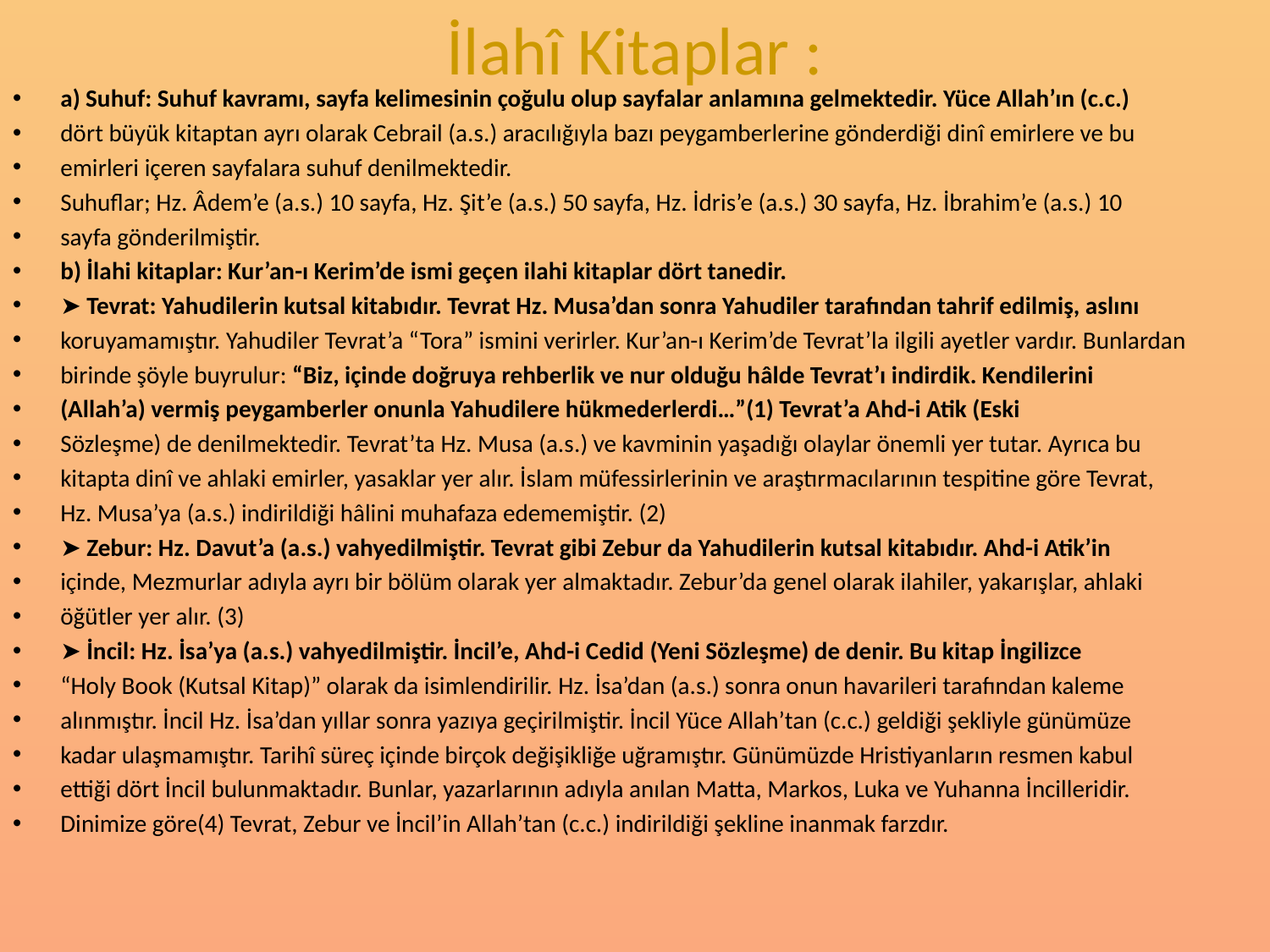

# İlahî Kitaplar :
a) Suhuf: Suhuf kavramı, sayfa kelimesinin çoğulu olup sayfalar anlamına gelmektedir. Yüce Allah’ın (c.c.)
dört büyük kitaptan ayrı olarak Cebrail (a.s.) aracılığıyla bazı peygamberlerine gönderdiği dinî emirlere ve bu
emirleri içeren sayfalara suhuf denilmektedir.
Suhuflar; Hz. Âdem’e (a.s.) 10 sayfa, Hz. Şit’e (a.s.) 50 sayfa, Hz. İdris’e (a.s.) 30 sayfa, Hz. İbrahim’e (a.s.) 10
sayfa gönderilmiştir.
b) İlahi kitaplar: Kur’an-ı Kerim’de ismi geçen ilahi kitaplar dört tanedir.
➤ Tevrat: Yahudilerin kutsal kitabıdır. Tevrat Hz. Musa’dan sonra Yahudiler tarafından tahrif edilmiş, aslını
koruyamamıştır. Yahudiler Tevrat’a “Tora” ismini verirler. Kur’an-ı Kerim’de Tevrat’la ilgili ayetler vardır. Bunlardan
birinde şöyle buyrulur: “Biz, içinde doğruya rehberlik ve nur olduğu hâlde Tevrat’ı indirdik. Kendilerini
(Allah’a) vermiş peygamberler onunla Yahudilere hükmederlerdi…”(1) Tevrat’a Ahd-i Atik (Eski
Sözleşme) de denilmektedir. Tevrat’ta Hz. Musa (a.s.) ve kavminin yaşadığı olaylar önemli yer tutar. Ayrıca bu
kitapta dinî ve ahlaki emirler, yasaklar yer alır. İslam müfessirlerinin ve araştırmacılarının tespitine göre Tevrat,
Hz. Musa’ya (a.s.) indirildiği hâlini muhafaza edememiştir. (2)
➤ Zebur: Hz. Davut’a (a.s.) vahyedilmiştir. Tevrat gibi Zebur da Yahudilerin kutsal kitabıdır. Ahd-i Atik’in
içinde, Mezmurlar adıyla ayrı bir bölüm olarak yer almaktadır. Zebur’da genel olarak ilahiler, yakarışlar, ahlaki
öğütler yer alır. (3)
➤ İncil: Hz. İsa’ya (a.s.) vahyedilmiştir. İncil’e, Ahd-i Cedid (Yeni Sözleşme) de denir. Bu kitap İngilizce
“Holy Book (Kutsal Kitap)” olarak da isimlendirilir. Hz. İsa’dan (a.s.) sonra onun havarileri tarafından kaleme
alınmıştır. İncil Hz. İsa’dan yıllar sonra yazıya geçirilmiştir. İncil Yüce Allah’tan (c.c.) geldiği şekliyle günümüze
kadar ulaşmamıştır. Tarihî süreç içinde birçok değişikliğe uğramıştır. Günümüzde Hristiyanların resmen kabul
ettiği dört İncil bulunmaktadır. Bunlar, yazarlarının adıyla anılan Matta, Markos, Luka ve Yuhanna İncilleridir.
Dinimize göre(4) Tevrat, Zebur ve İncil’in Allah’tan (c.c.) indirildiği şekline inanmak farzdır.